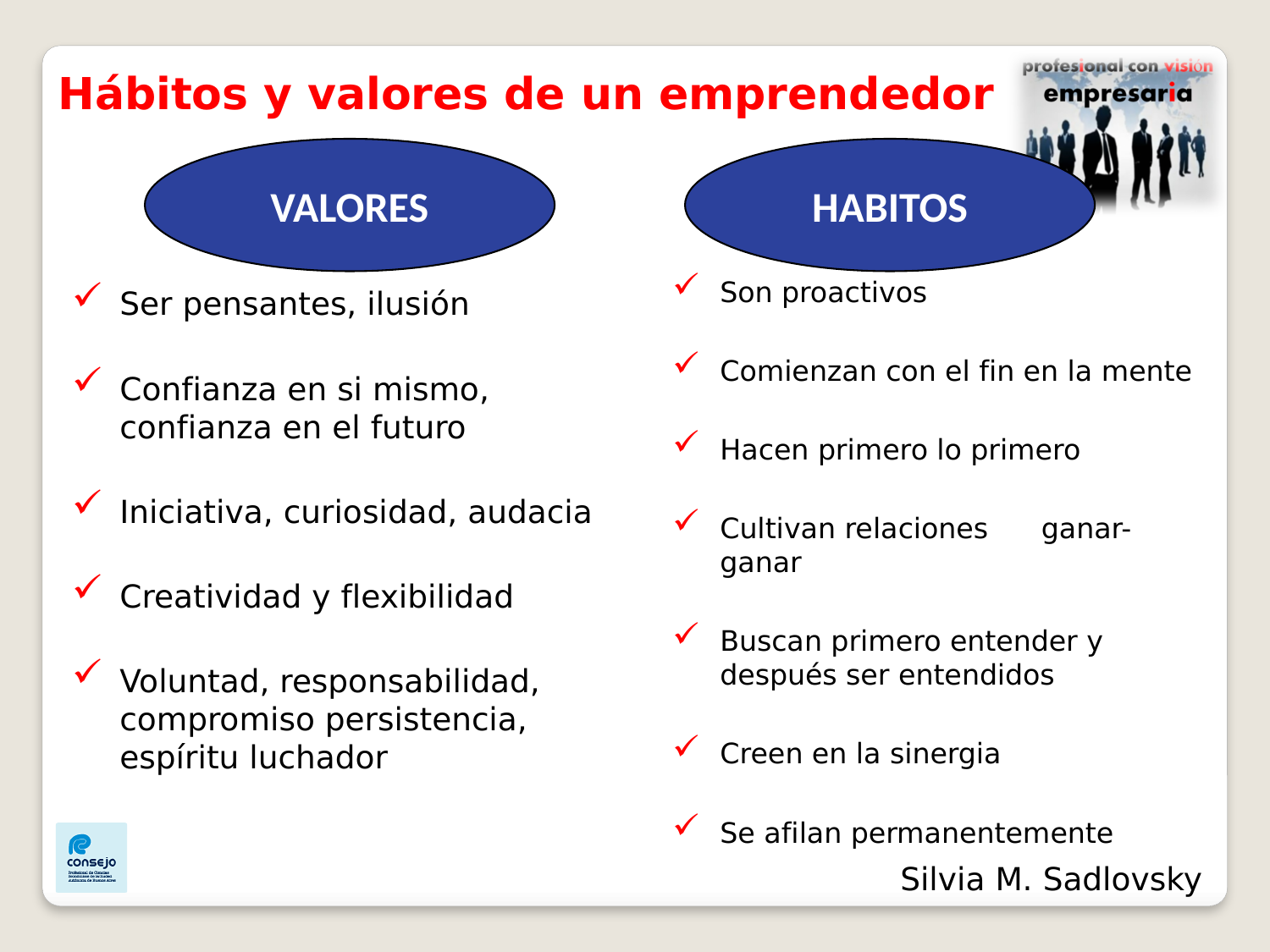

Hábitos y valores de un emprendedor
VALORES
HABITOS
Son proactivos

Comienzan con el fin en la mente

Hacen primero lo primero

Cultivan relaciones      ganar-ganar

Buscan primero entender y después ser entendidos

Creen en la sinergia

Se afilan permanentemente

Ser pensantes, ilusión

Confianza en si mismo, confianza en el futuro

Iniciativa, curiosidad, audacia

Creatividad y flexibilidad

Voluntad, responsabilidad, compromiso persistencia, espíritu luchador

Silvia M. Sadlovsky